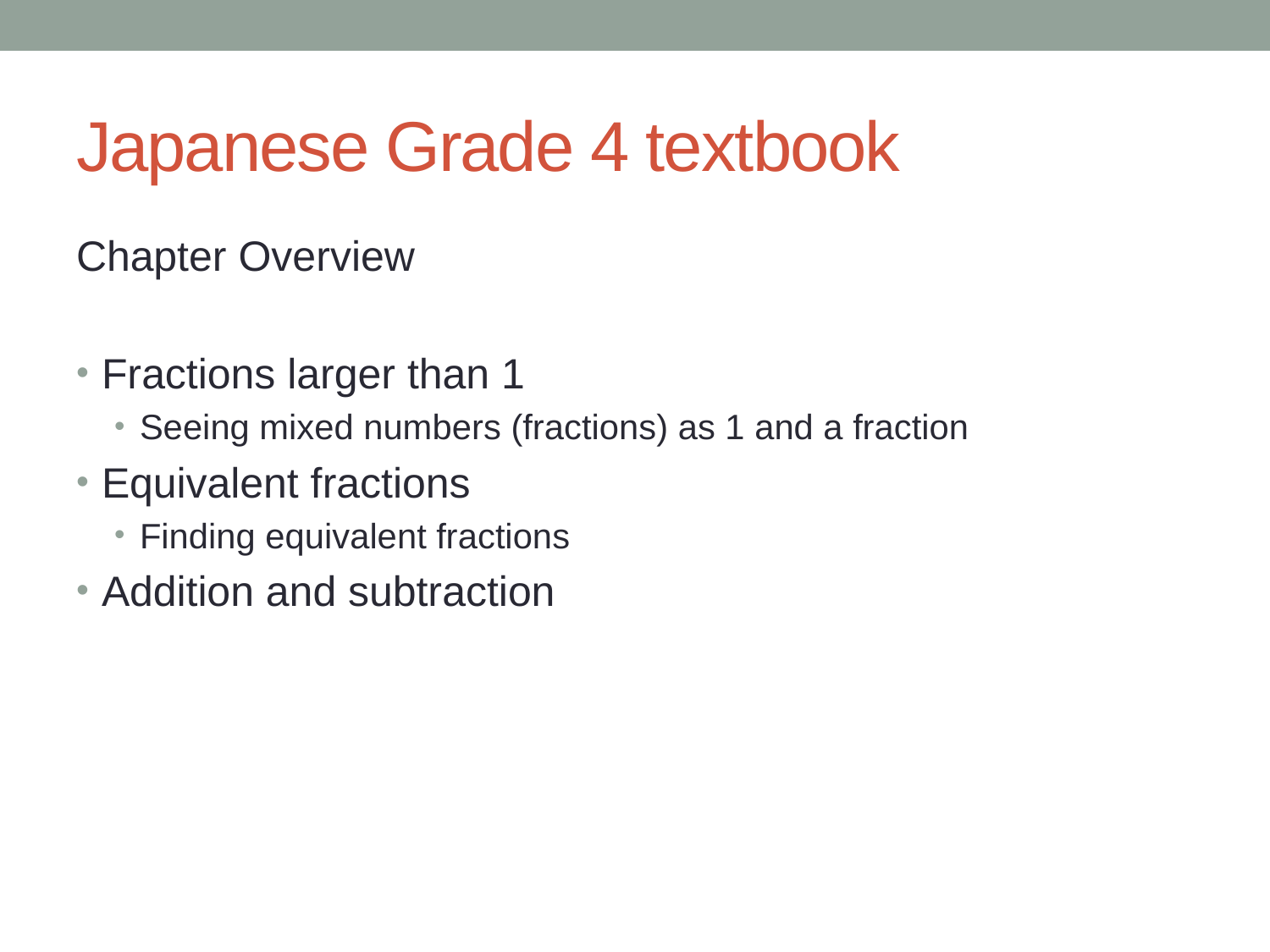

# Japanese Grade 4 textbook
Chapter Overview

Fractions larger than 1
Seeing mixed numbers (fractions) as 1 and a fraction
Equivalent fractions
Finding equivalent fractions
Addition and subtraction